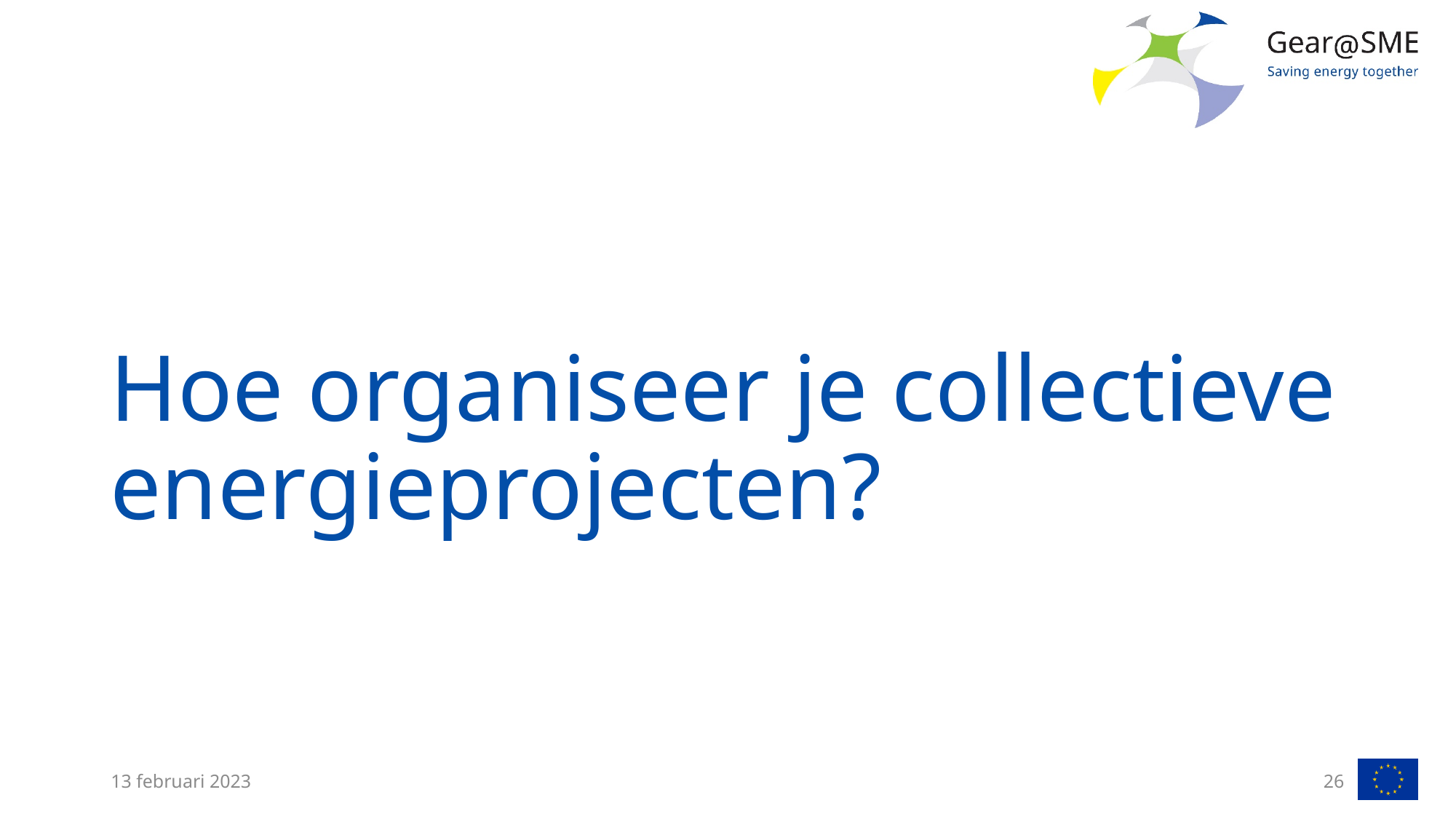

# Hoe organiseer je collectieve energieprojecten?
13 februari 2023
26